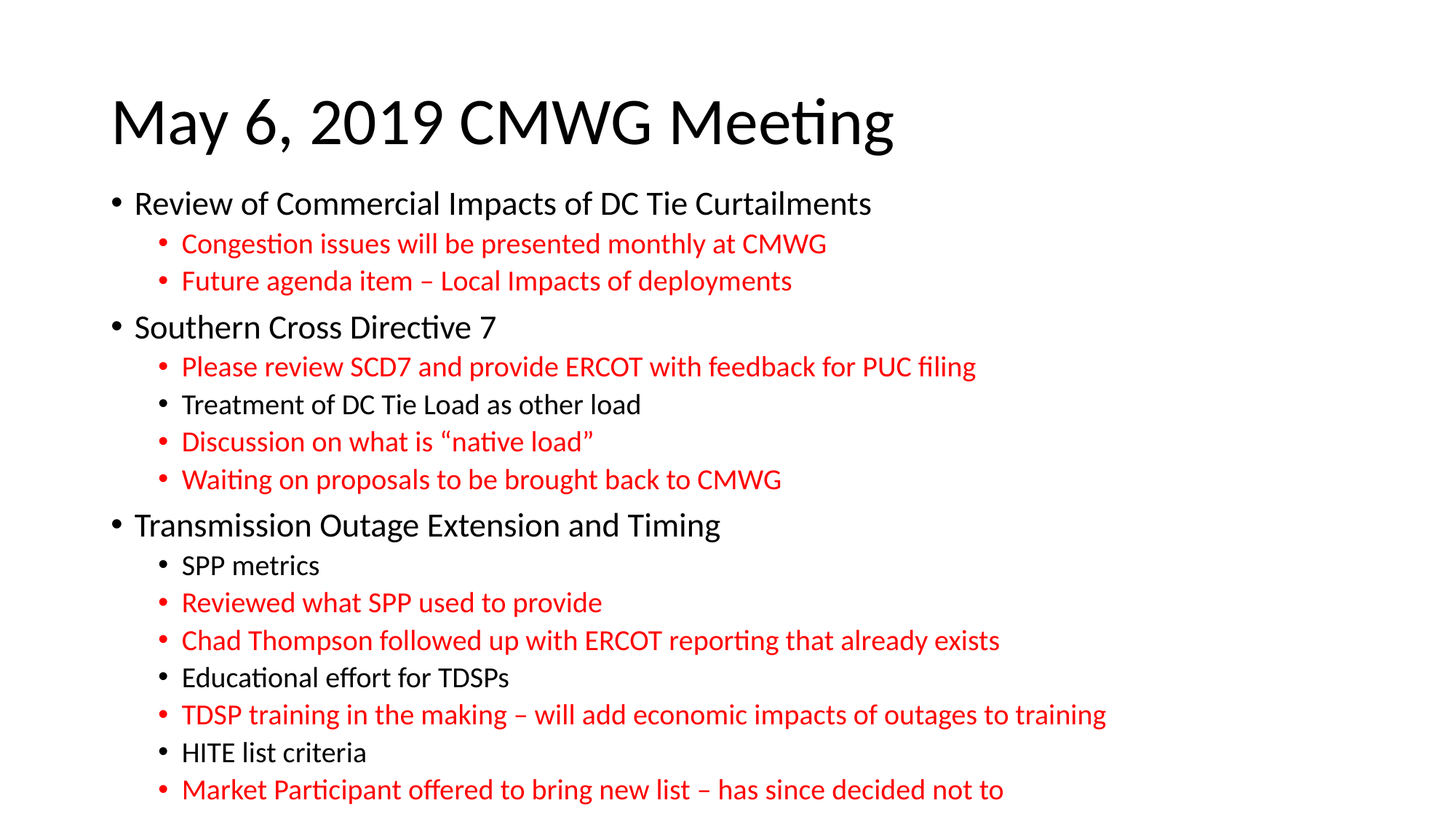

# May 6, 2019 CMWG Meeting
Review of Commercial Impacts of DC Tie Curtailments
Congestion issues will be presented monthly at CMWG
Future agenda item – Local Impacts of deployments
Southern Cross Directive 7
Please review SCD7 and provide ERCOT with feedback for PUC filing
Treatment of DC Tie Load as other load
Discussion on what is “native load”
Waiting on proposals to be brought back to CMWG
Transmission Outage Extension and Timing
SPP metrics
Reviewed what SPP used to provide
Chad Thompson followed up with ERCOT reporting that already exists
Educational effort for TDSPs
TDSP training in the making – will add economic impacts of outages to training
HITE list criteria
Market Participant offered to bring new list – has since decided not to